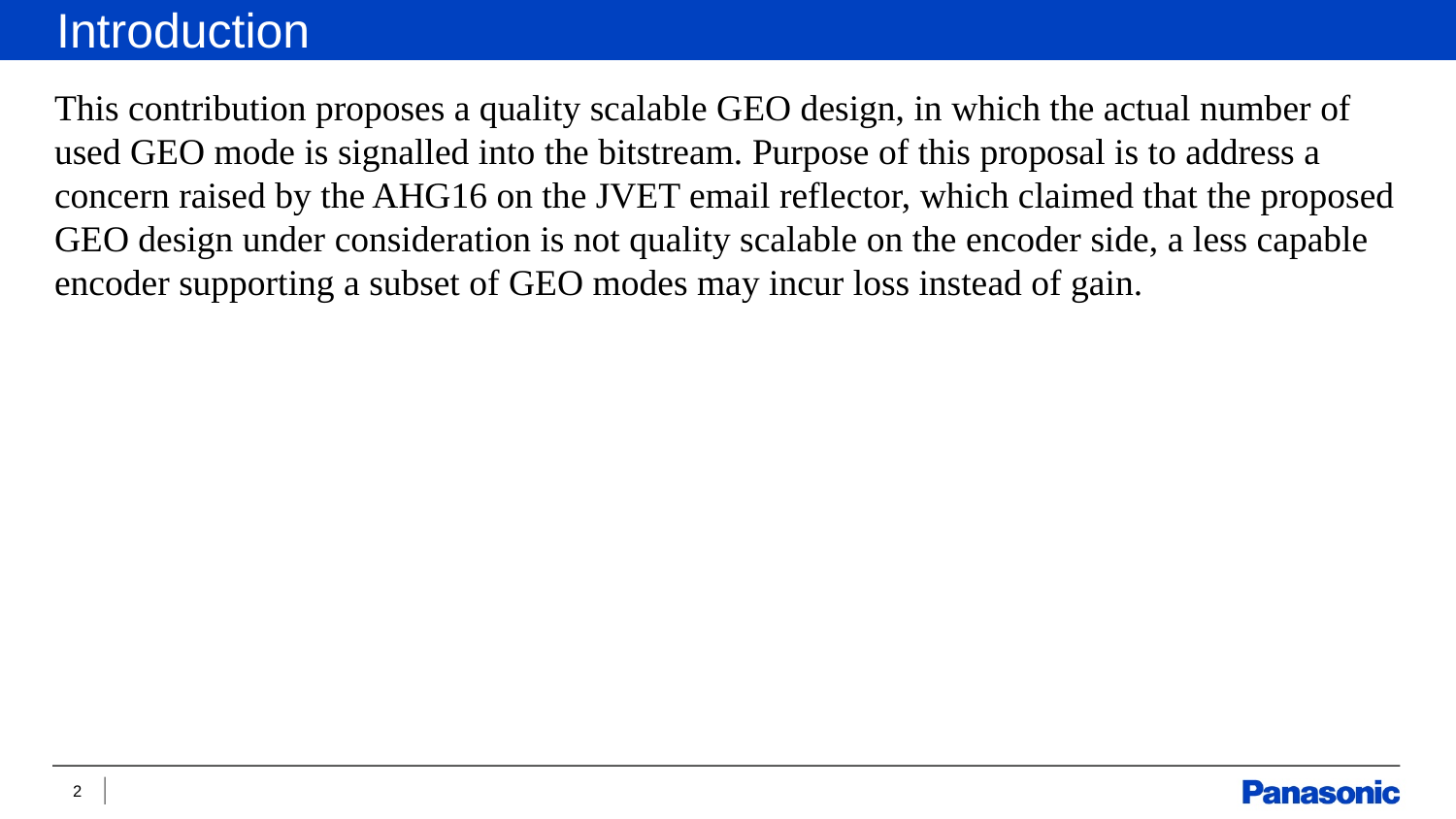

Introduction

This contribution proposes a quality scalable GEO design, in which the actual number of used GEO mode is signalled into the bitstream. Purpose of this proposal is to address a concern raised by the AHG16 on the JVET email reflector, which claimed that the proposed GEO design under consideration is not quality scalable on the encoder side, a less capable encoder supporting a subset of GEO modes may incur loss instead of gain.